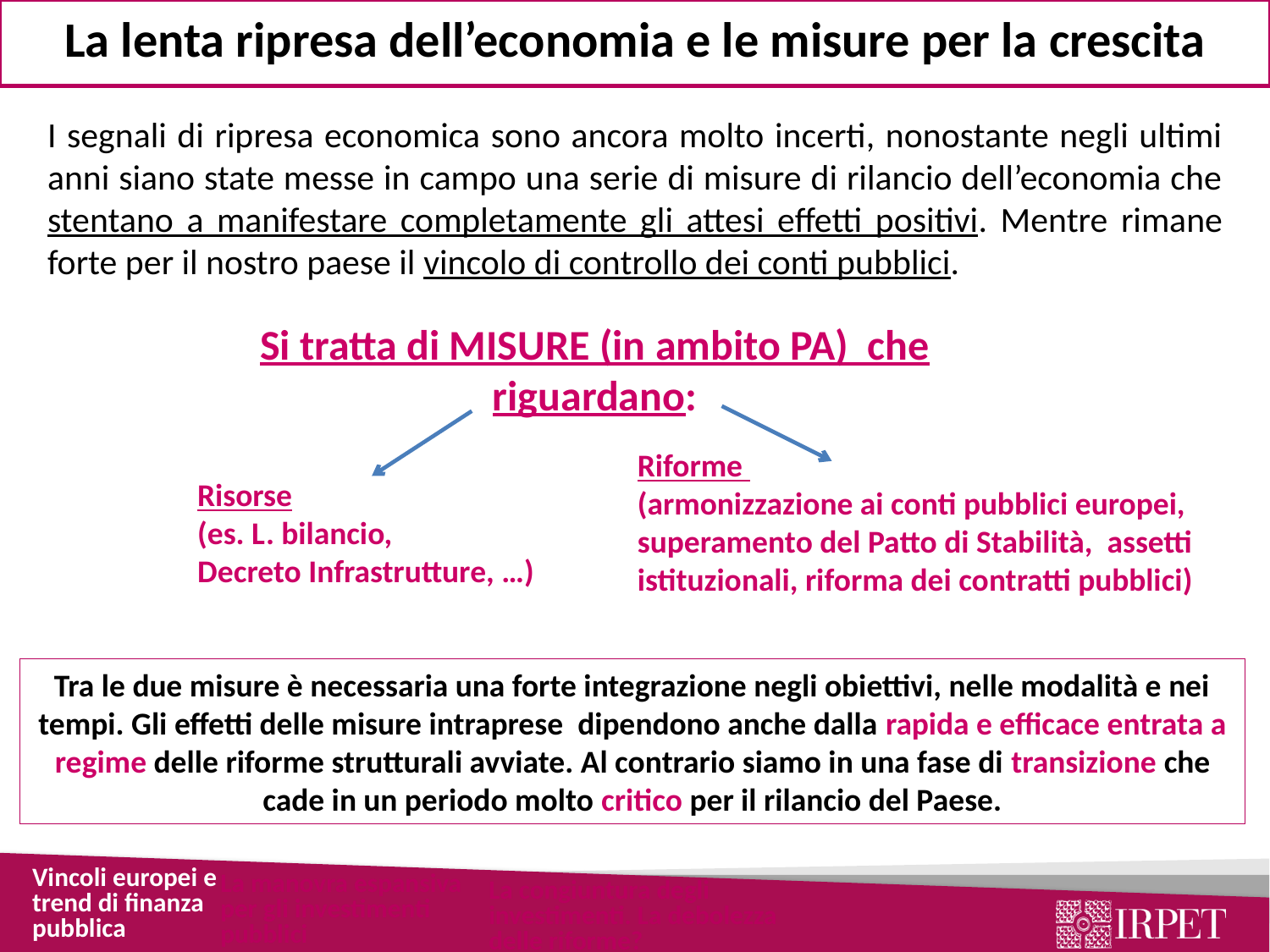

La lenta ripresa dell’economia e le misure per la crescita
I segnali di ripresa economica sono ancora molto incerti, nonostante negli ultimi anni siano state messe in campo una serie di misure di rilancio dell’economia che stentano a manifestare completamente gli attesi effetti positivi. Mentre rimane forte per il nostro paese il vincolo di controllo dei conti pubblici.
Si tratta di MISURE (in ambito PA)  che riguardano:
Riforme
(armonizzazione ai conti pubblici europei, superamento del Patto di Stabilità,  assetti istituzionali, riforma dei contratti pubblici)
Risorse
(es. L. bilancio,
Decreto Infrastrutture, …)
Tra le due misure è necessaria una forte integrazione negli obiettivi, nelle modalità e nei tempi. Gli effetti delle misure intraprese  dipendono anche dalla rapida e efficace entrata a regime delle riforme strutturali avviate. Al contrario siamo in una fase di transizione che cade in un periodo molto critico per il rilancio del Paese.
Vincoli europei e trend di finanza pubblica
La manovra espansiva per gli investimenti pubblici
La congiuntura degli investimenti. La debolezza delle riforme?